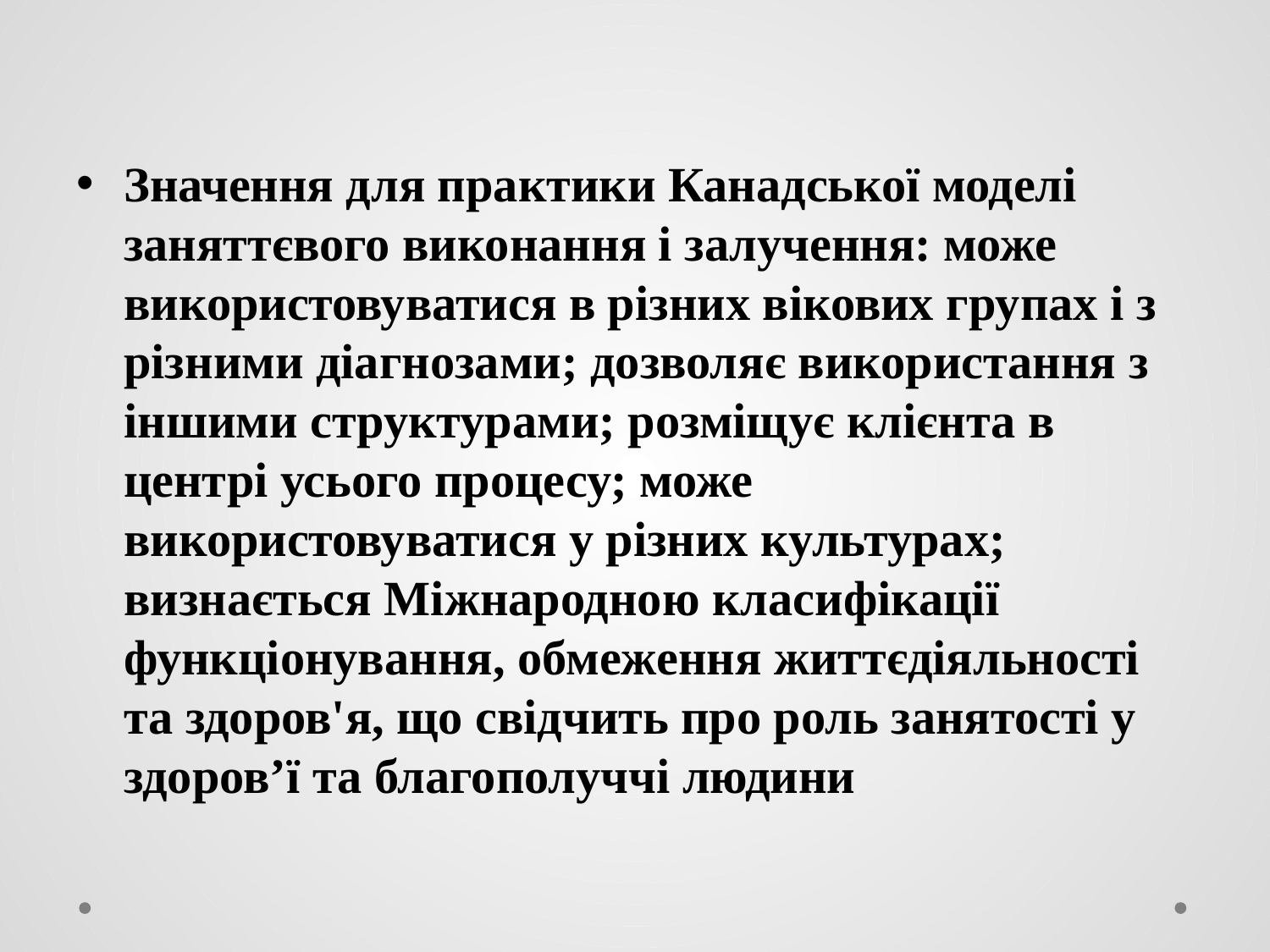

Значення для практики Канадської моделі заняттєвого виконання і залучення: може використовуватися в різних вікових групах і з різними діагнозами; дозволяє використання з іншими структурами; розміщує клієнта в центрі усього процесу; може використовуватися у різних культурах; визнається Міжнародною класифікації функціонування, обмеження життєдіяльності та здоров'я, що свідчить про роль занятості у здоров’ї та благополуччі людини